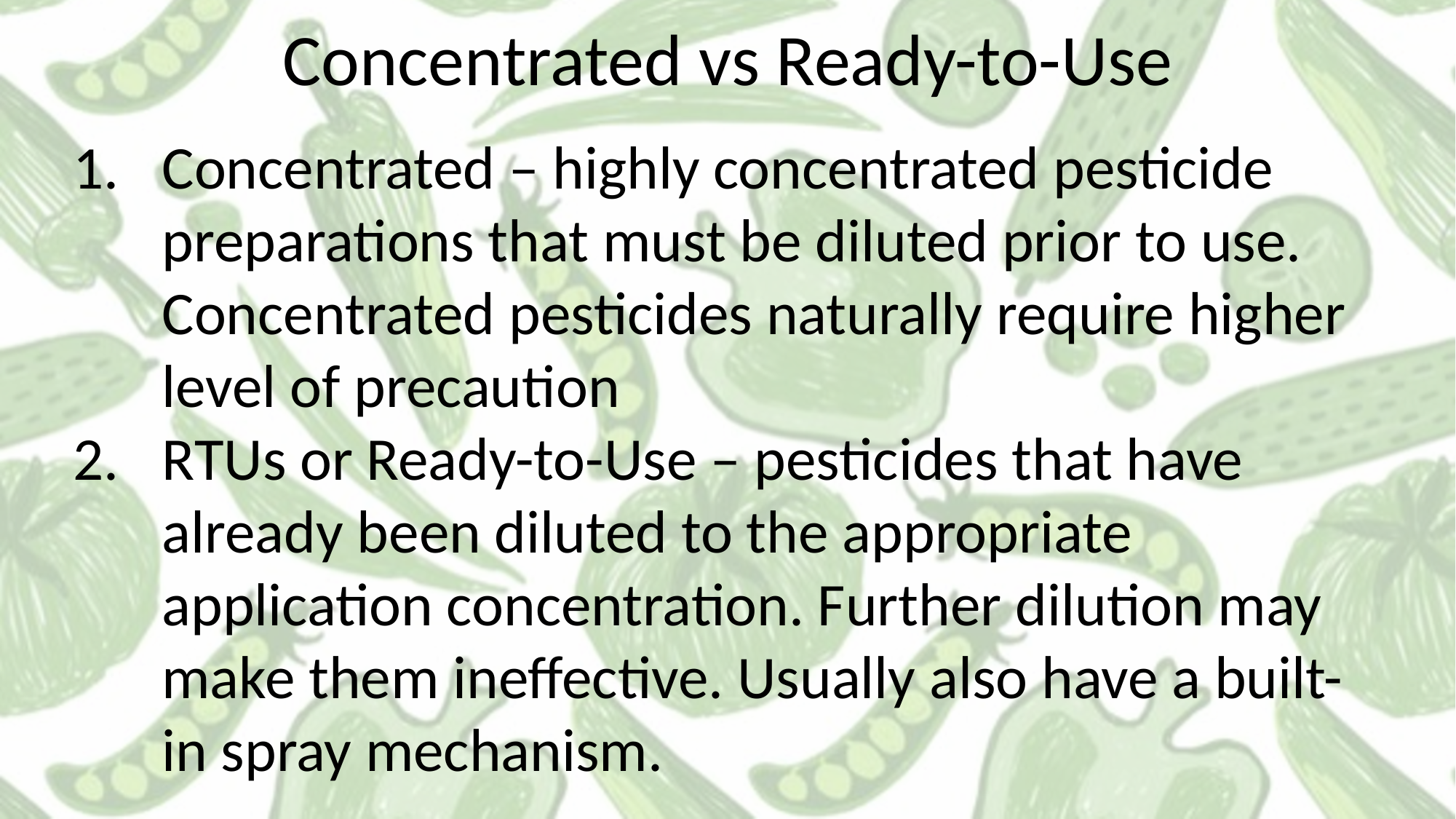

Concentrated vs Ready-to-Use
Concentrated – highly concentrated pesticide preparations that must be diluted prior to use. Concentrated pesticides naturally require higher level of precaution
RTUs or Ready-to-Use – pesticides that have already been diluted to the appropriate application concentration. Further dilution may make them ineffective. Usually also have a built-in spray mechanism.